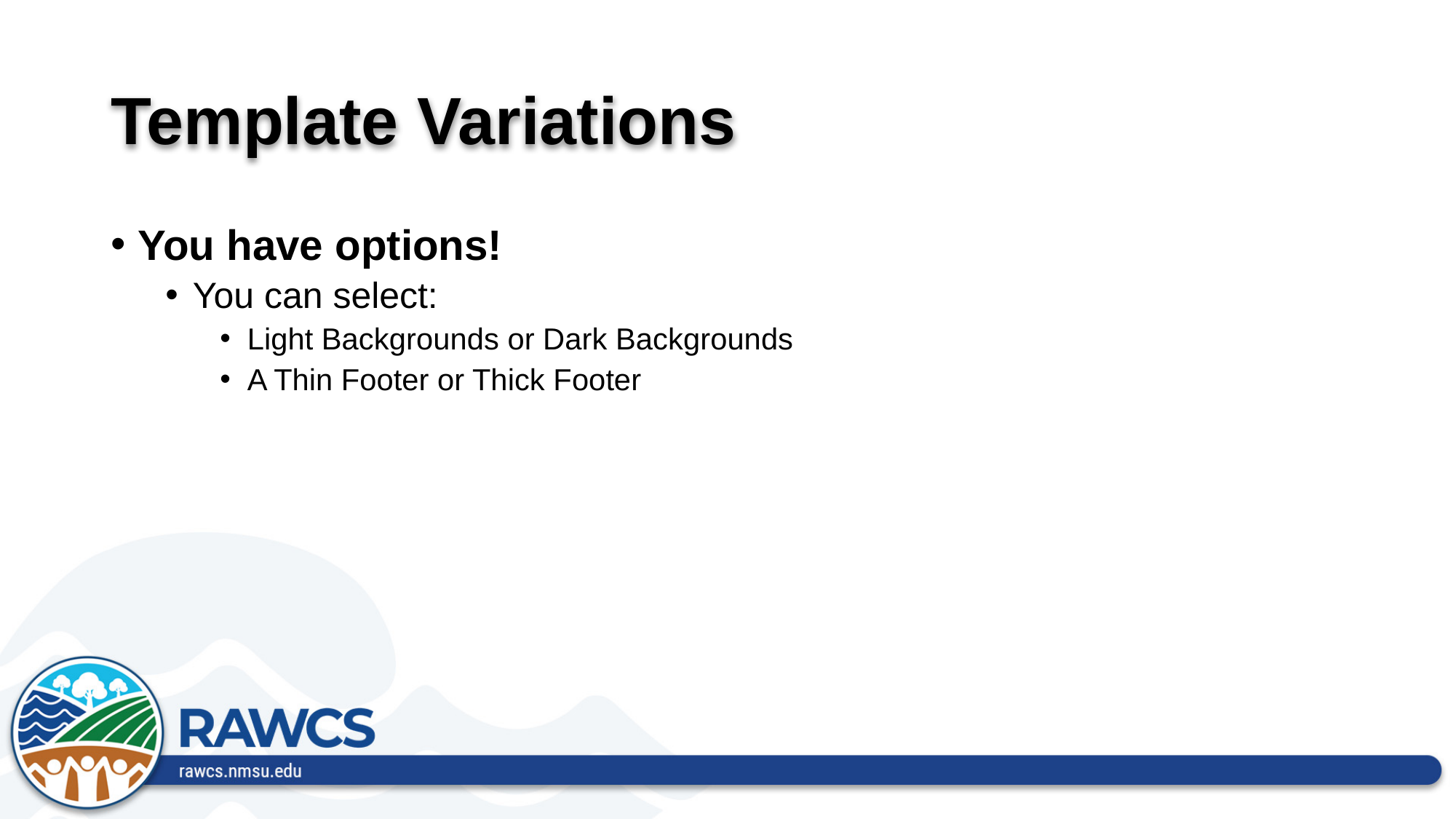

# Template Variations
You have options!
You can select:
Light Backgrounds or Dark Backgrounds
A Thin Footer or Thick Footer